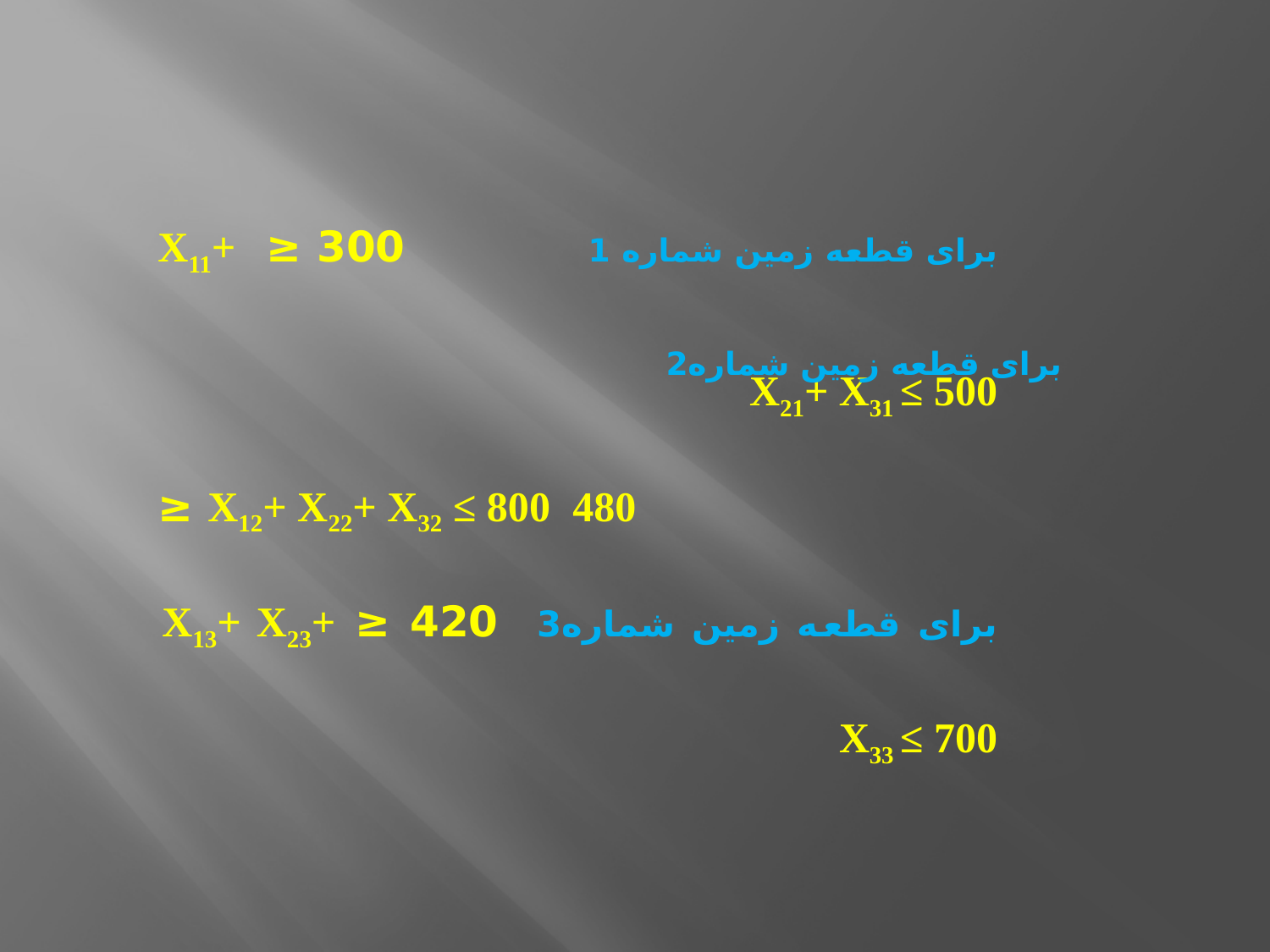

برای قطعه زمین شماره 1            300 ≤  X11+ X21+ X31 ≤ 500
X12+ X22+ X32 ≤ 800  480 ≤
برای قطعه زمین شماره3  420 ≤ X13+ X23+ X33 ≤ 700
برای قطعه زمین شماره2